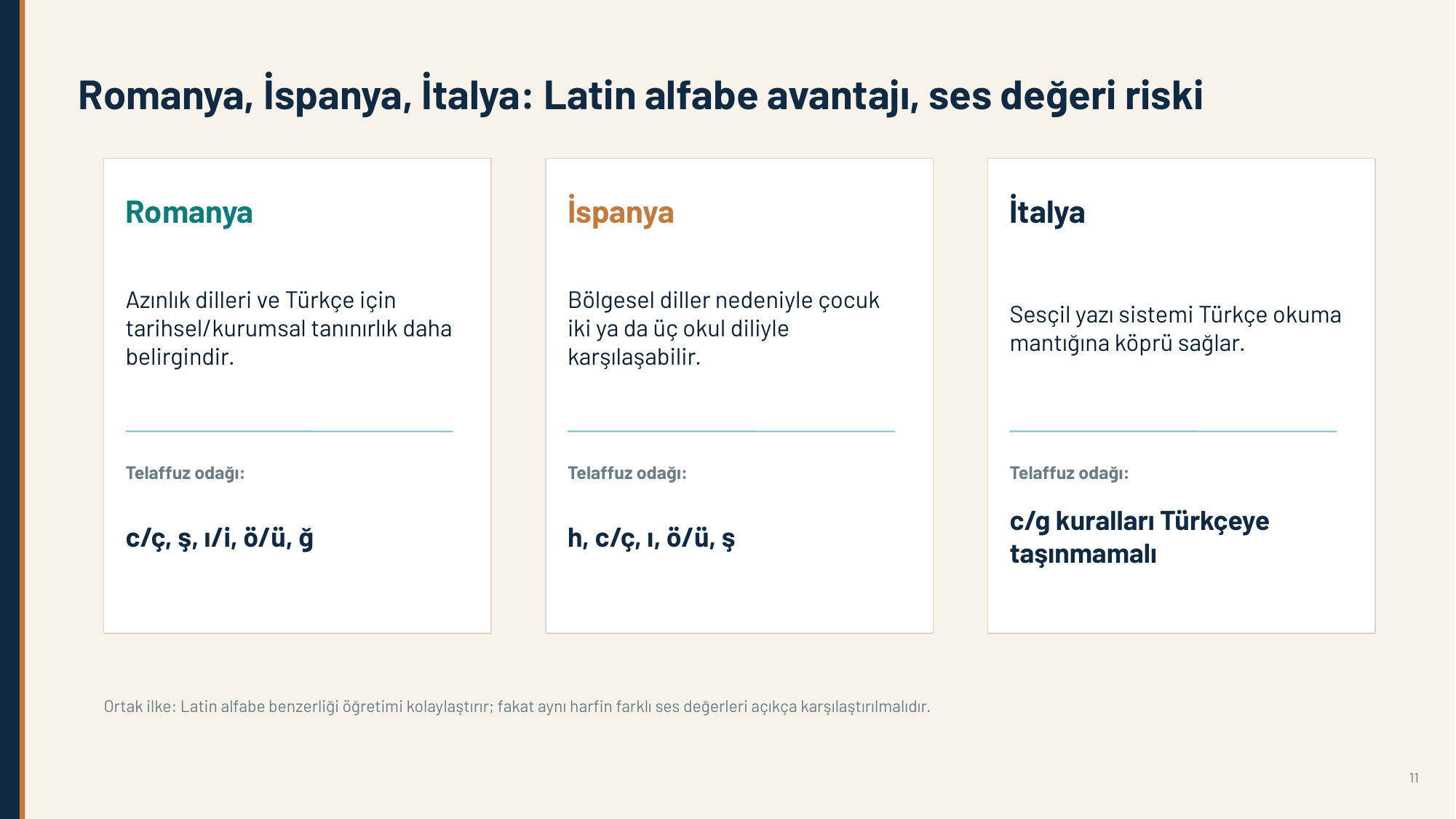

Romanya, İspanya, İtalya: Latin alfabe avantajı, ses değeri riski

Romanya
İspanya
İtalya
Azınlık dilleri ve Türkçe için tarihsel/kurumsal tanınırlık daha belirgindir.
Bölgesel diller nedeniyle çocuk iki ya da üç okul diliyle karşılaşabilir.
Sesçil yazı sistemi Türkçe okuma mantığına köprü sağlar.

Telaffuz odağı:
Telaffuz odağı:
Telaffuz odağı:
c/ç, ş, ı/i, ö/ü, ğ
h, c/ç, ı, ö/ü, ş
c/g kuralları Türkçeye taşınmamalı
Ortak ilke: Latin alfabe benzerliği öğretimi kolaylaştırır; fakat aynı harfin farklı ses değerleri açıkça karşılaştırılmalıdır.
11